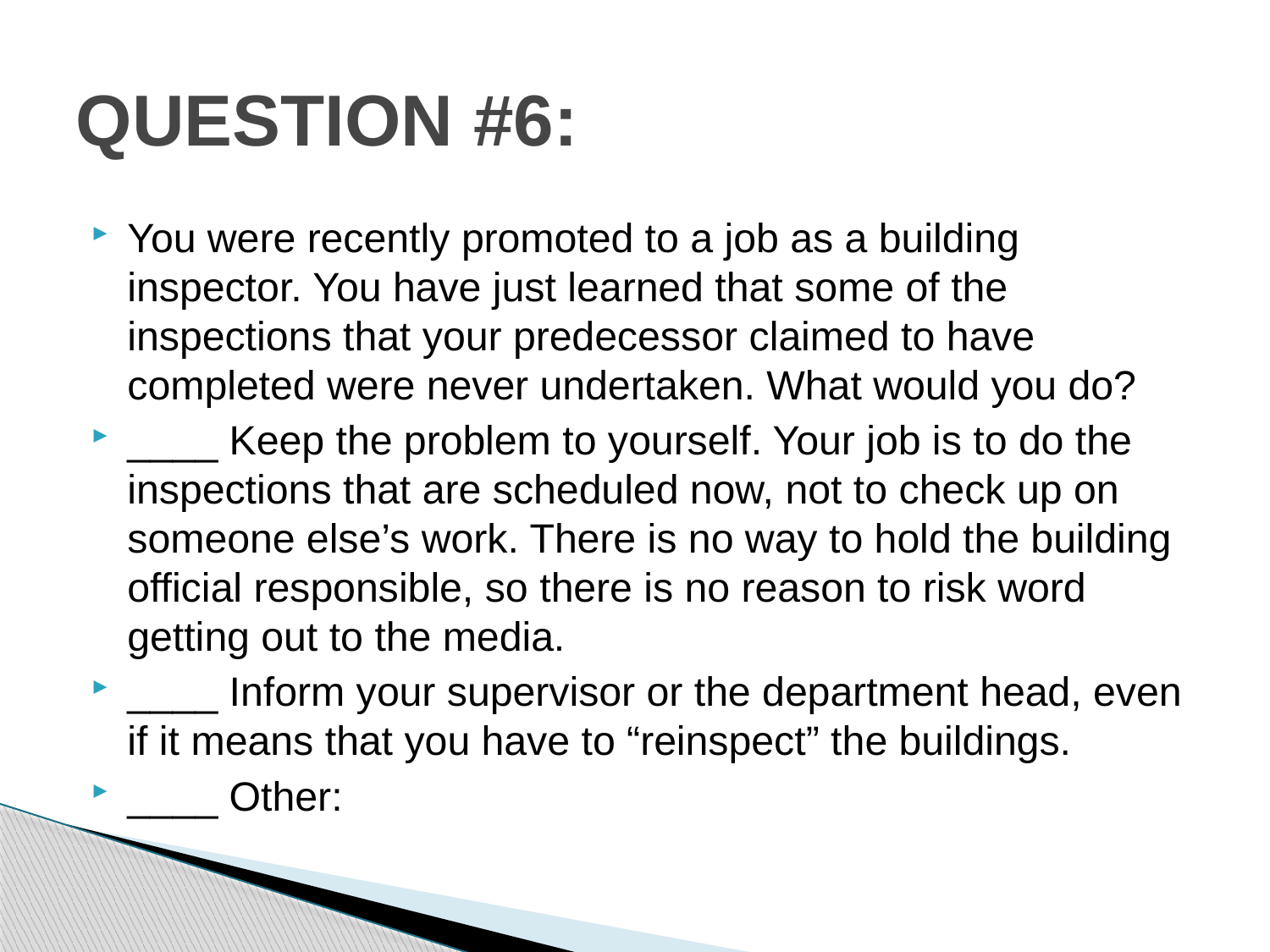

# QUESTION #6:
You were recently promoted to a job as a building inspector. You have just learned that some of the inspections that your predecessor claimed to have completed were never undertaken. What would you do?
____ Keep the problem to yourself. Your job is to do the inspections that are scheduled now, not to check up on someone else’s work. There is no way to hold the building official responsible, so there is no reason to risk word getting out to the media.
____ Inform your supervisor or the department head, even if it means that you have to “reinspect” the buildings.
____ Other: